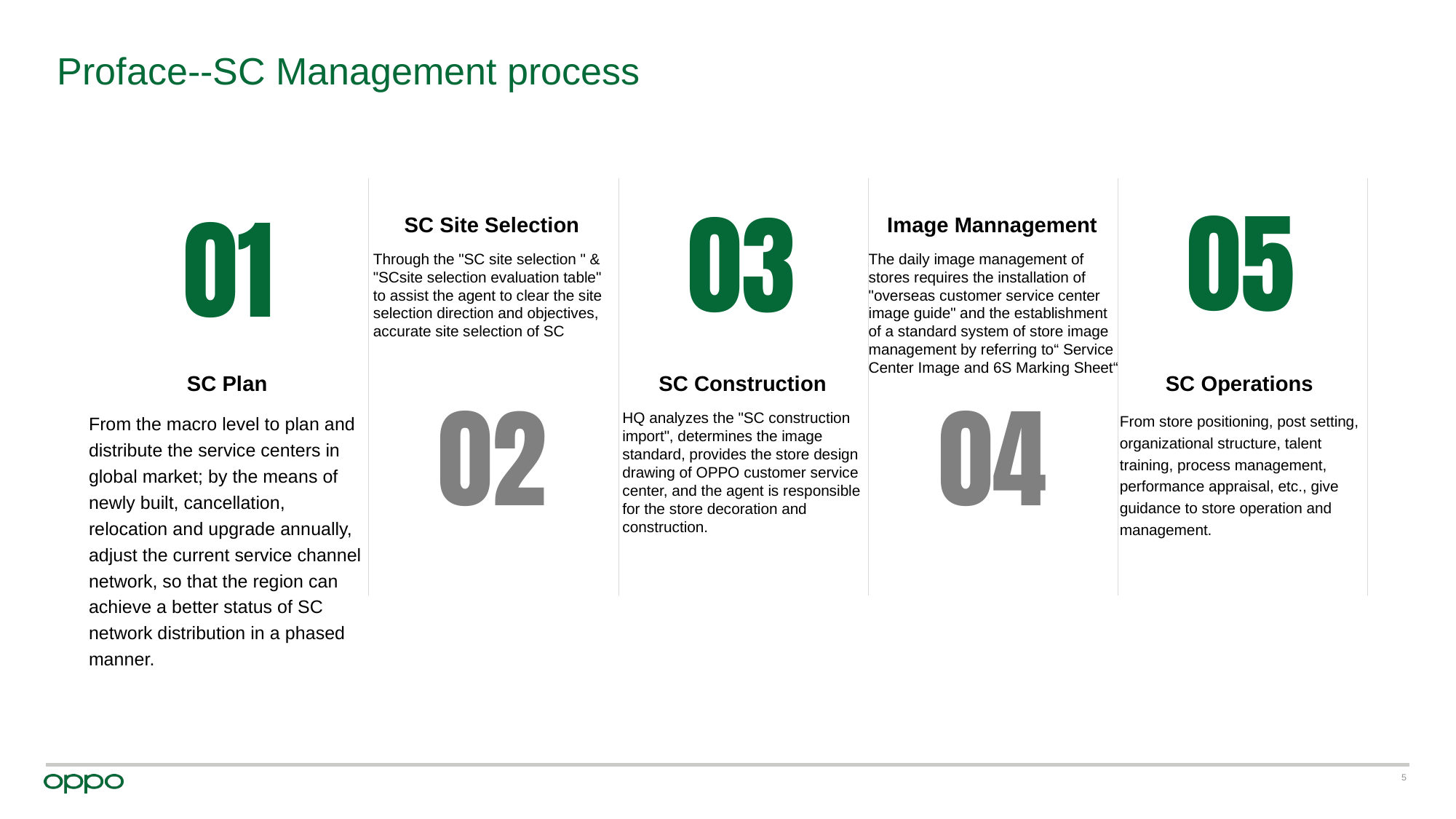

# Proface--SC Management process
05
SC Operations
From store positioning, post setting, organizational structure, talent training, process management, performance appraisal, etc., give guidance to store operation and management.
03
SC Construction
HQ analyzes the "SC construction import", determines the image standard, provides the store design drawing of OPPO customer service center, and the agent is responsible for the store decoration and construction.
01
SC Plan
From the macro level to plan and distribute the service centers in global market; by the means of newly built, cancellation, relocation and upgrade annually, adjust the current service channel network, so that the region can achieve a better status of SC network distribution in a phased manner.

SC Site Selection
Through the "SC site selection " & "SCsite selection evaluation table" to assist the agent to clear the site selection direction and objectives, accurate site selection of SC
02
Image Mannagement
The daily image management of stores requires the installation of "overseas customer service center image guide" and the establishment of a standard system of store image management by referring to“ Service Center Image and 6S Marking Sheet“
04